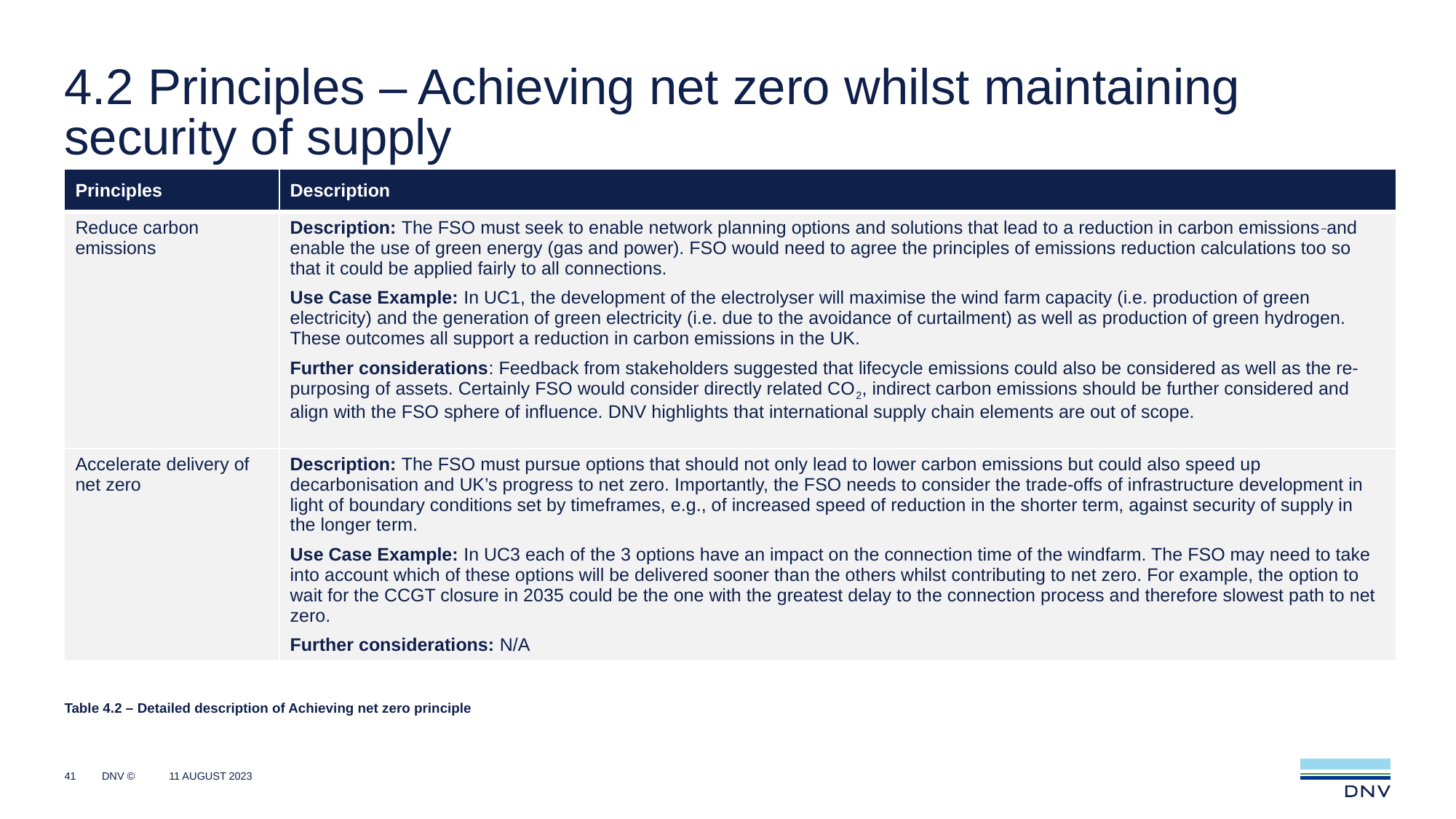

# 4.2 Principles – Achieving net zero whilst maintaining security of supply
| Principles | Description |
| --- | --- |
| Reduce carbon emissions | Description: The FSO must seek to enable network planning options and solutions that lead to a reduction in carbon emissions and enable the use of green energy (gas and power). FSO would need to agree the principles of emissions reduction calculations too so that it could be applied fairly to all connections. Use Case Example: In UC1, the development of the electrolyser will maximise the wind farm capacity (i.e. production of green electricity) and the generation of green electricity (i.e. due to the avoidance of curtailment) as well as production of green hydrogen. These outcomes all support a reduction in carbon emissions in the UK.  Further considerations: Feedback from stakeholders suggested that lifecycle emissions could also be considered as well as the re-purposing of assets. Certainly FSO would consider directly related CO2, indirect carbon emissions should be further considered and align with the FSO sphere of influence. DNV highlights that international supply chain elements are out of scope. |
| Accelerate delivery of net zero | Description: The FSO must pursue options that should not only lead to lower carbon emissions but could also speed up decarbonisation and UK’s progress to net zero. Importantly, the FSO needs to consider the trade-offs of infrastructure development in light of boundary conditions set by timeframes, e.g., of increased speed of reduction in the shorter term, against security of supply in the longer term. Use Case Example: In UC3 each of the 3 options have an impact on the connection time of the windfarm. The FSO may need to take into account which of these options will be delivered sooner than the others whilst contributing to net zero. For example, the option to wait for the CCGT closure in 2035 could be the one with the greatest delay to the connection process and therefore slowest path to net zero.  Further considerations: N/A |
Table 4.2 – Detailed description of Achieving net zero principle
41